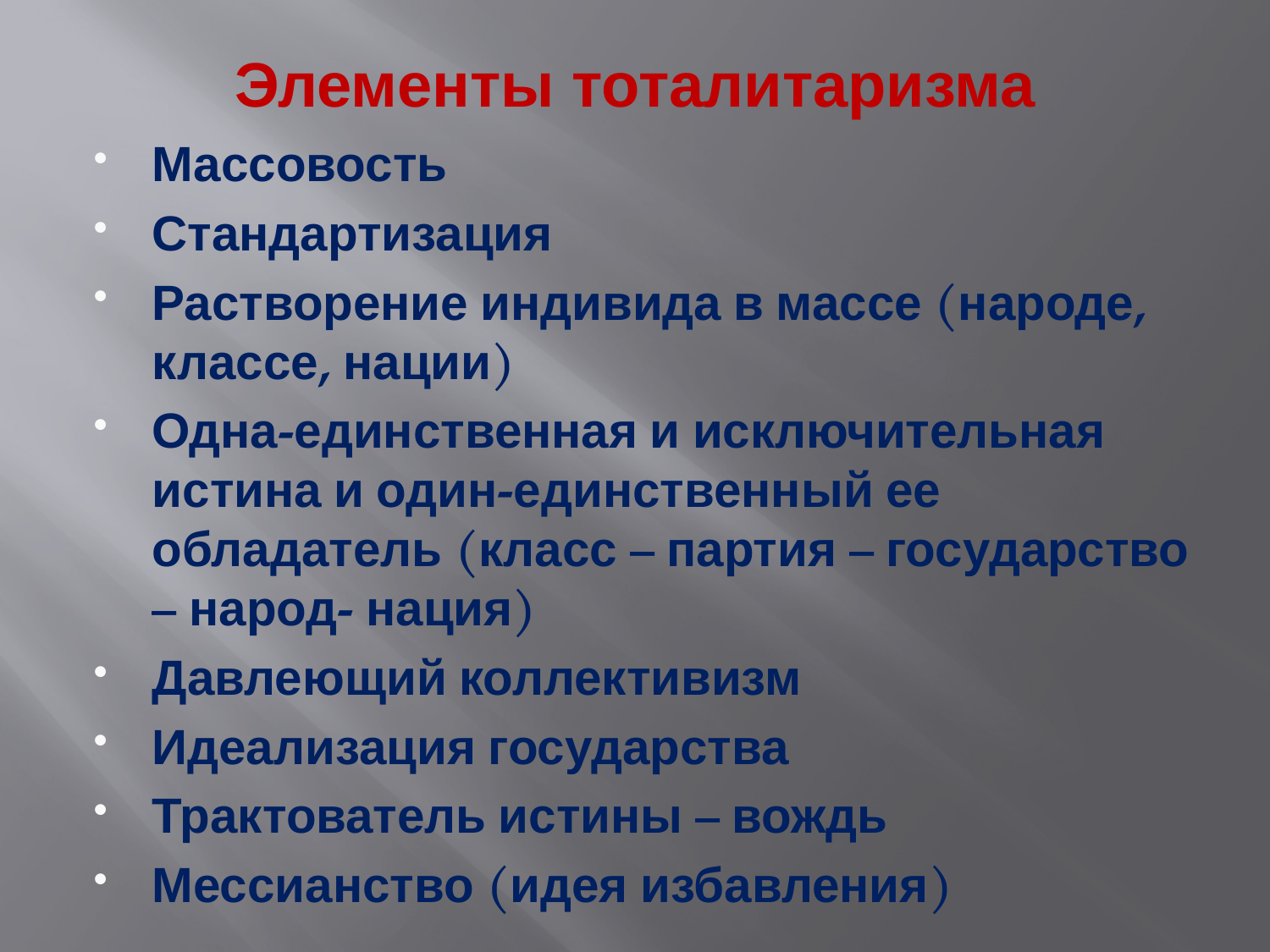

# Элементы тоталитаризма
Массовость
Стандартизация
Растворение индивида в массе (народе, классе, нации)
Одна-единственная и исключительная истина и один-единственный ее обладатель (класс – партия – государство – народ- нация)
Давлеющий коллективизм
Идеализация государства
Трактователь истины – вождь
Мессианство (идея избавления)